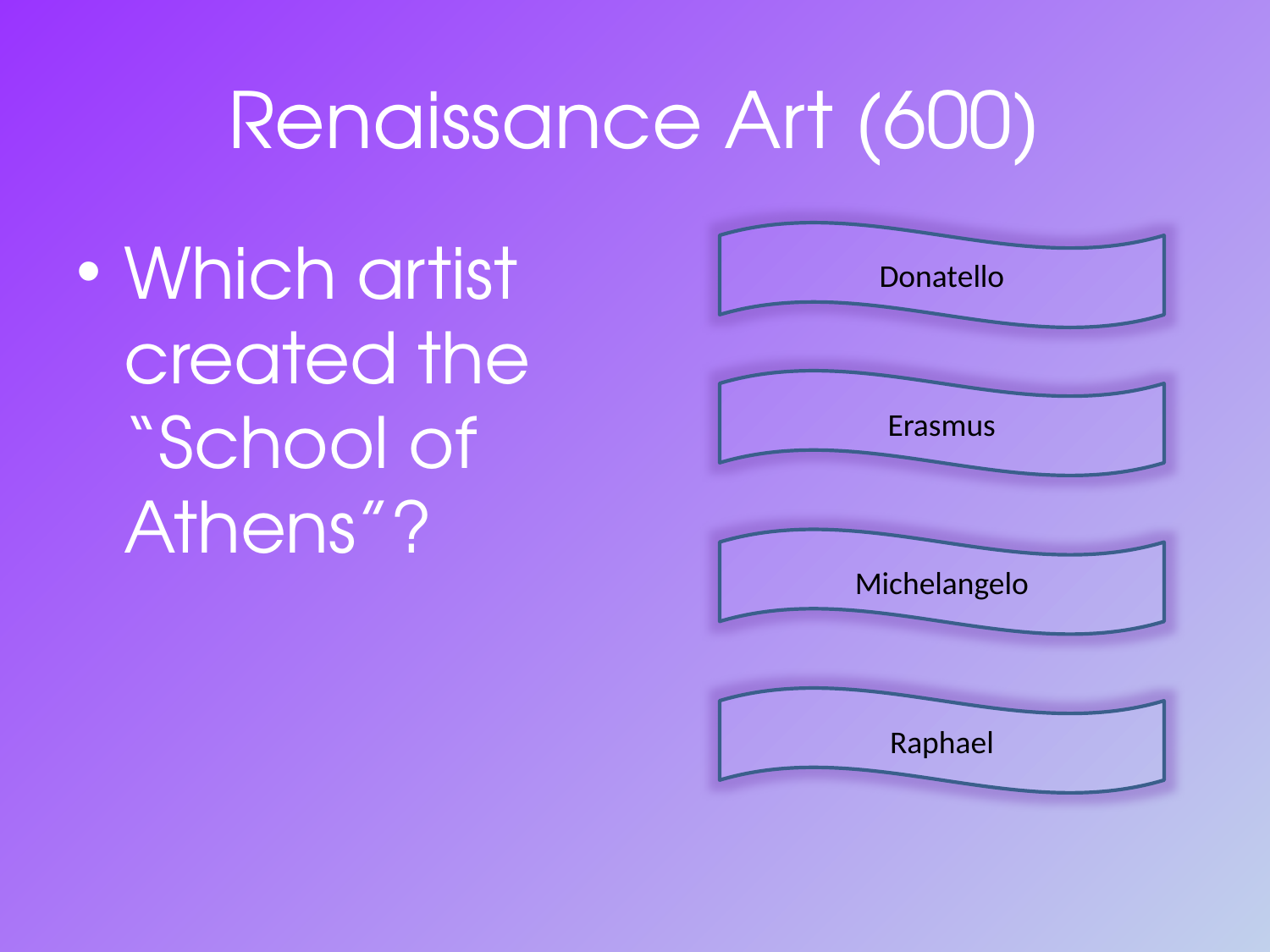

# Renaissance Art (600)
Which artist created the “School of Athens”?
Donatello
Erasmus
Michelangelo
Raphael